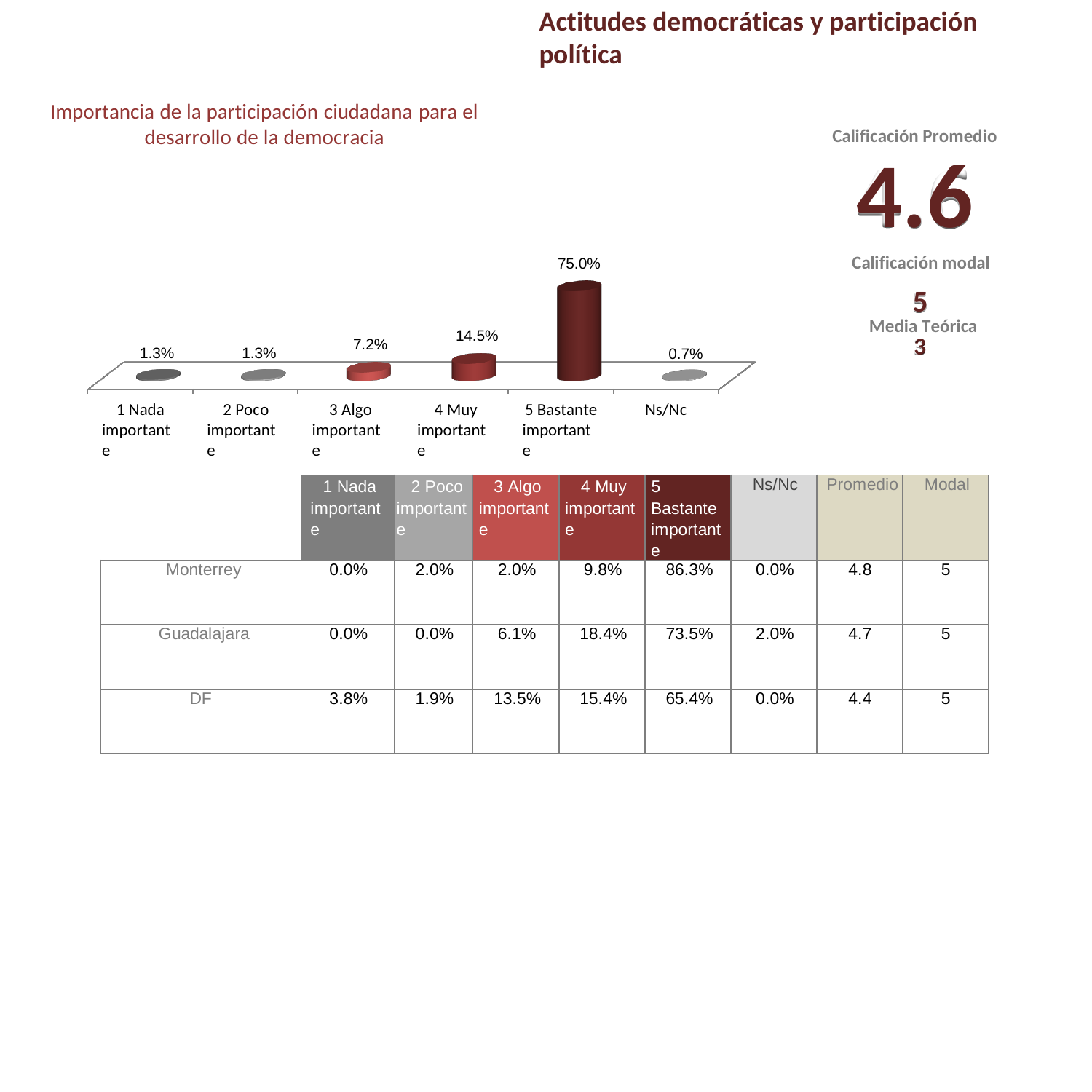

Actitudes democráticas y participación política
Importancia de la participación ciudadana para el
desarrollo de la democracia

Calificación Promedio
4.6
Calificación modal

5
Media Teórica
3

75.0%

14.5%
7.2%
1.3%
1.3%
0.7%

1 Nada importante
2 Poco importante
3 Algo importante
4 Muy importante
5 Bastante importante
Ns/Nc
|  | 1 Nada importante | 2 Poco importante | 3 Algo importante | 4 Muy importante | 5 Bastante importante | Ns/Nc | Promedio | Modal |
| --- | --- | --- | --- | --- | --- | --- | --- | --- |
| Monterrey | 0.0% | 2.0% | 2.0% | 9.8% | 86.3% | 0.0% | 4.8 | 5 |
| Guadalajara | 0.0% | 0.0% | 6.1% | 18.4% | 73.5% | 2.0% | 4.7 | 5 |
| DF | 3.8% | 1.9% | 13.5% | 15.4% | 65.4% | 0.0% | 4.4 | 5 |